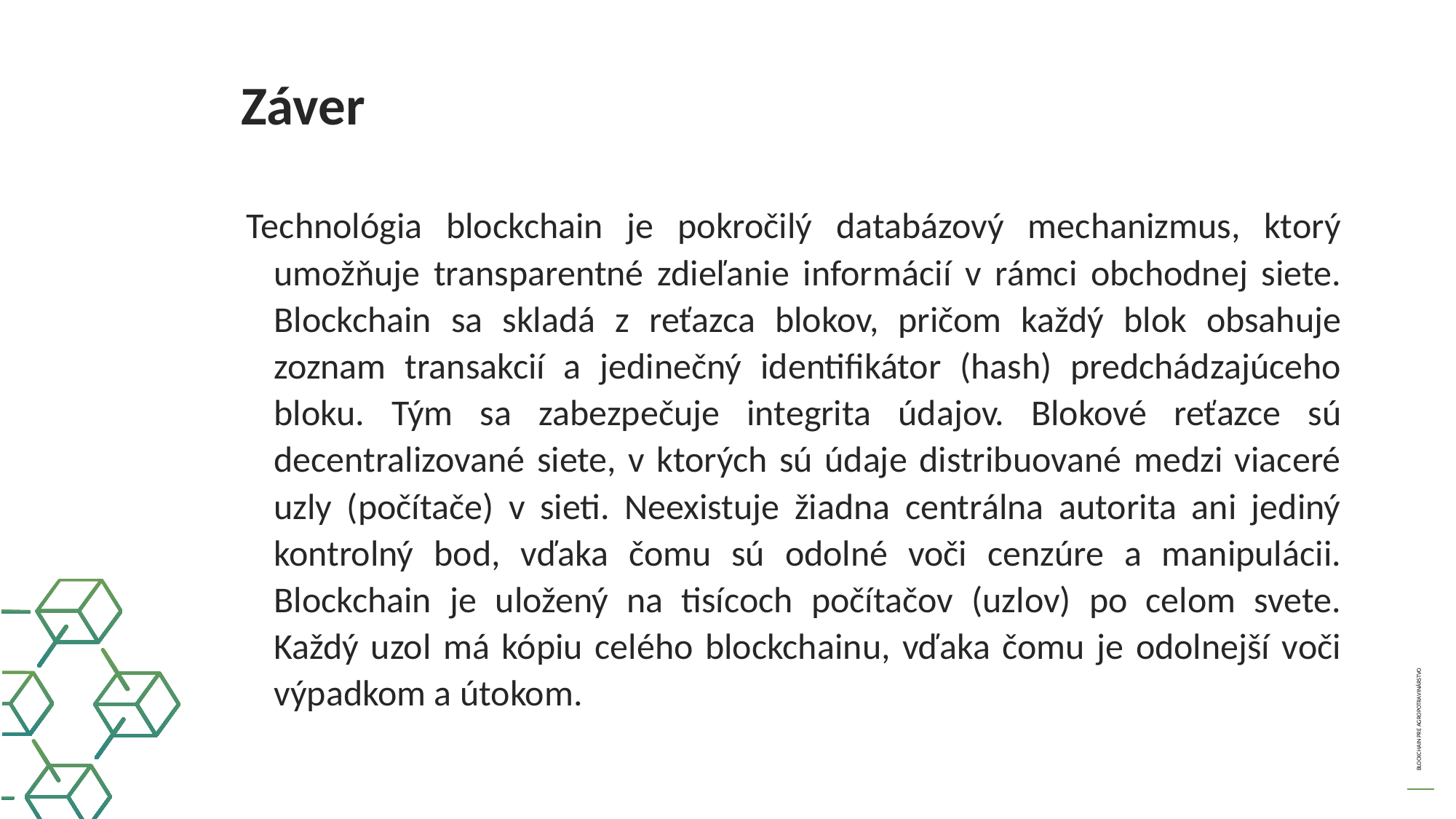

Záver
Technológia blockchain je pokročilý databázový mechanizmus, ktorý umožňuje transparentné zdieľanie informácií v rámci obchodnej siete. Blockchain sa skladá z reťazca blokov, pričom každý blok obsahuje zoznam transakcií a jedinečný identifikátor (hash) predchádzajúceho bloku. Tým sa zabezpečuje integrita údajov. Blokové reťazce sú decentralizované siete, v ktorých sú údaje distribuované medzi viaceré uzly (počítače) v sieti. Neexistuje žiadna centrálna autorita ani jediný kontrolný bod, vďaka čomu sú odolné voči cenzúre a manipulácii. Blockchain je uložený na tisícoch počítačov (uzlov) po celom svete. Každý uzol má kópiu celého blockchainu, vďaka čomu je odolnejší voči výpadkom a útokom.